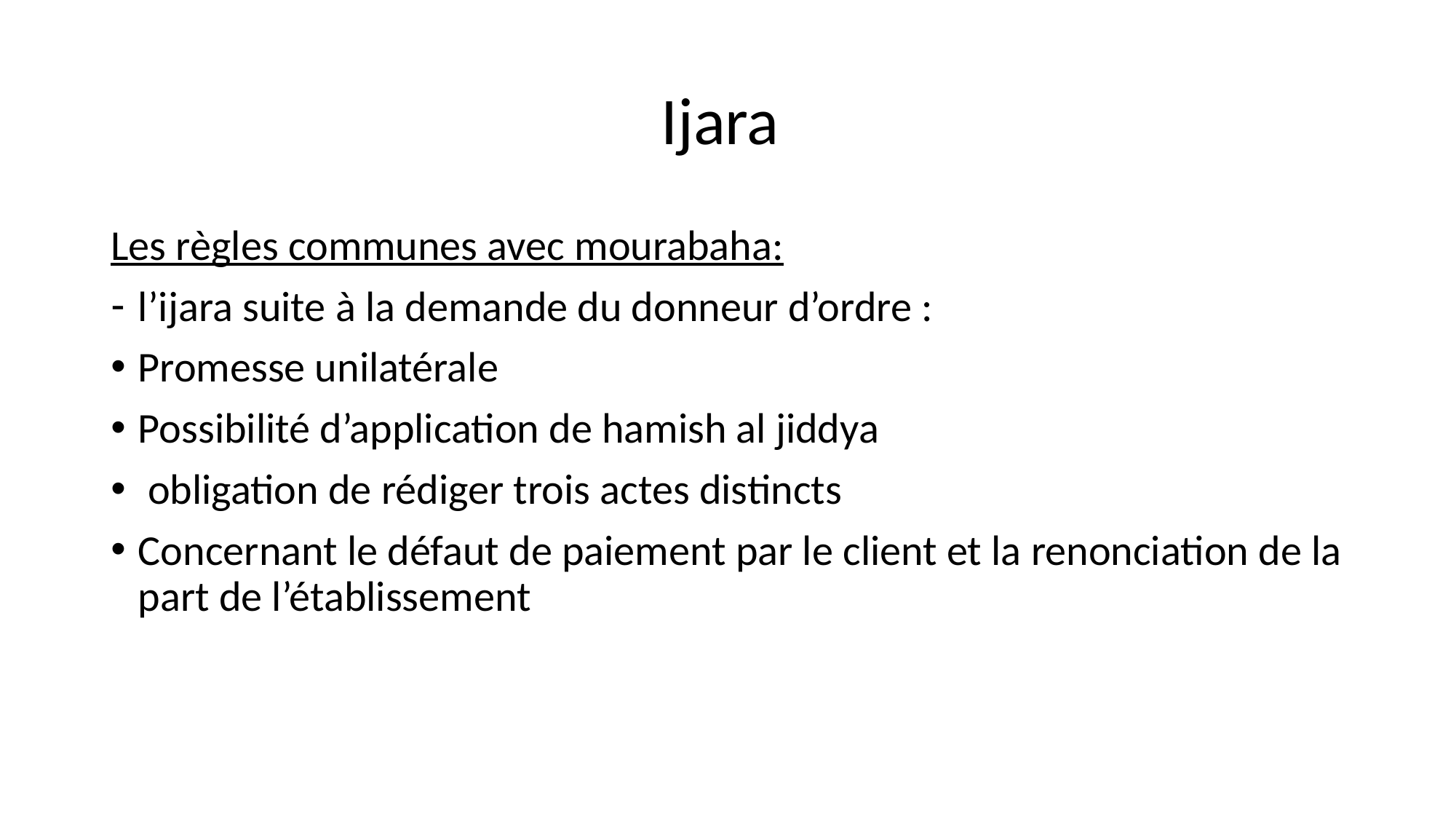

# Ijara
Les règles communes avec mourabaha:
l’ijara suite à la demande du donneur d’ordre :
Promesse unilatérale
Possibilité d’application de hamish al jiddya
 obligation de rédiger trois actes distincts
Concernant le défaut de paiement par le client et la renonciation de la part de l’établissement